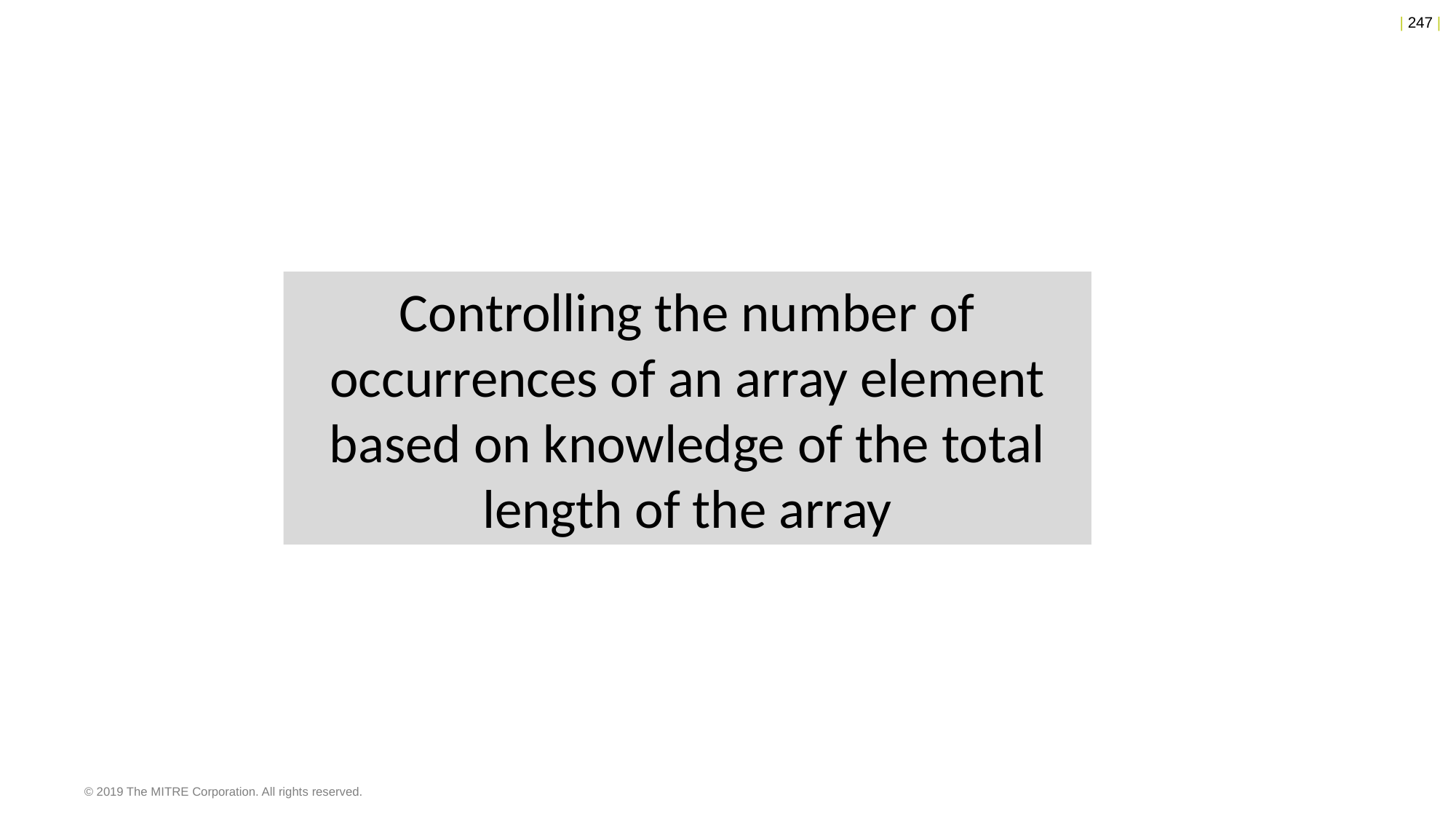

Controlling the number of occurrences of an array element based on knowledge of the total length of the array
© 2019 The MITRE Corporation. All rights reserved.